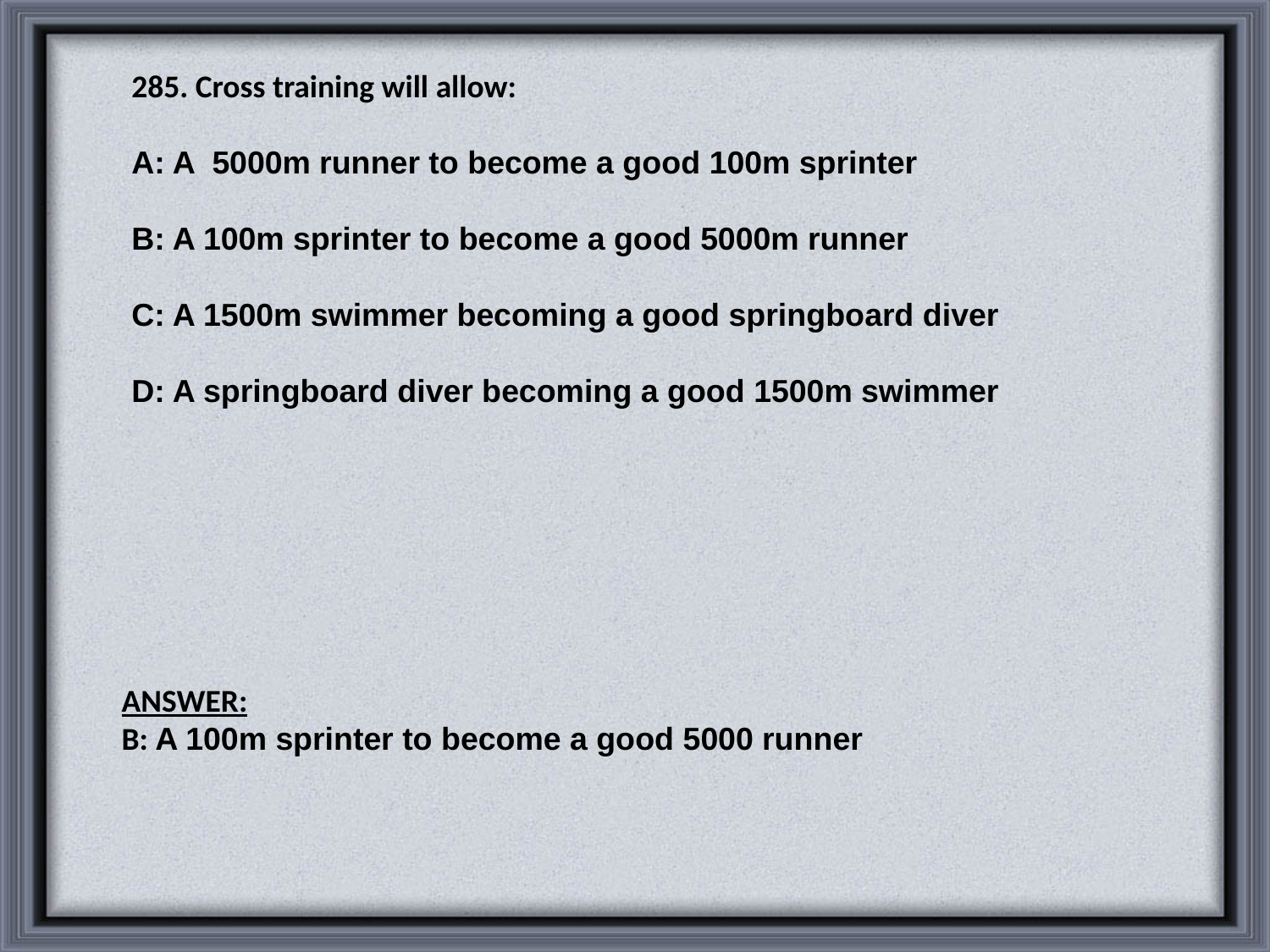

285. Cross training will allow:

A: A  5000m runner to become a good 100m sprinter

B: A 100m sprinter to become a good 5000m runner

C: A 1500m swimmer becoming a good springboard diver

D: A springboard diver becoming a good 1500m swimmer

ANSWER:
B: A 100m sprinter to become a good 5000 runner